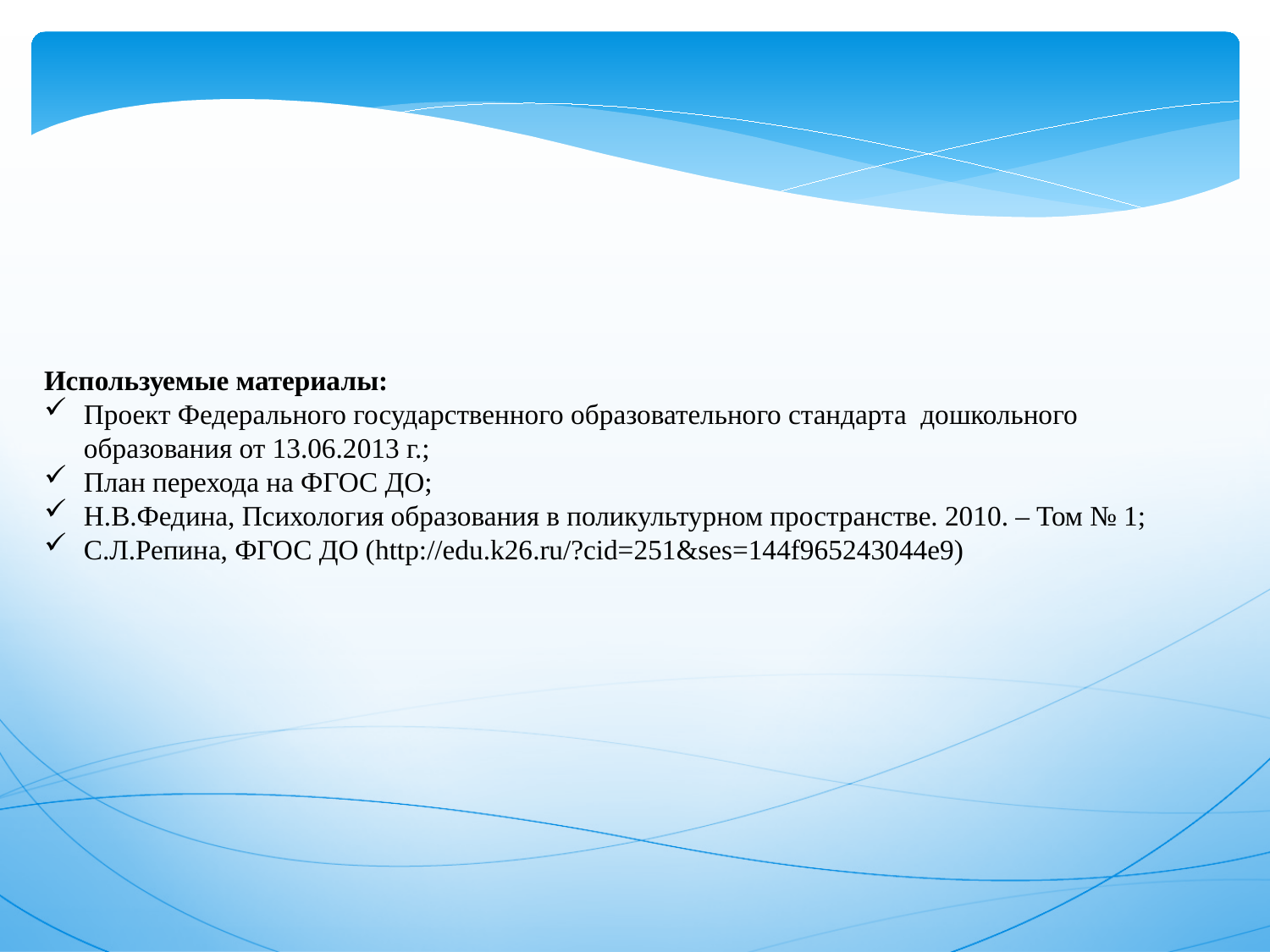

Используемые материалы:
Проект Федерального государственного образовательного стандарта  дошкольного образования от 13.06.2013 г.;
План перехода на ФГОС ДО;
Н.В.Федина, Психология образования в поликультурном пространстве. 2010. – Том № 1;
С.Л.Репина, ФГОС ДО (http://edu.k26.ru/?cid=251&ses=144f965243044e9)